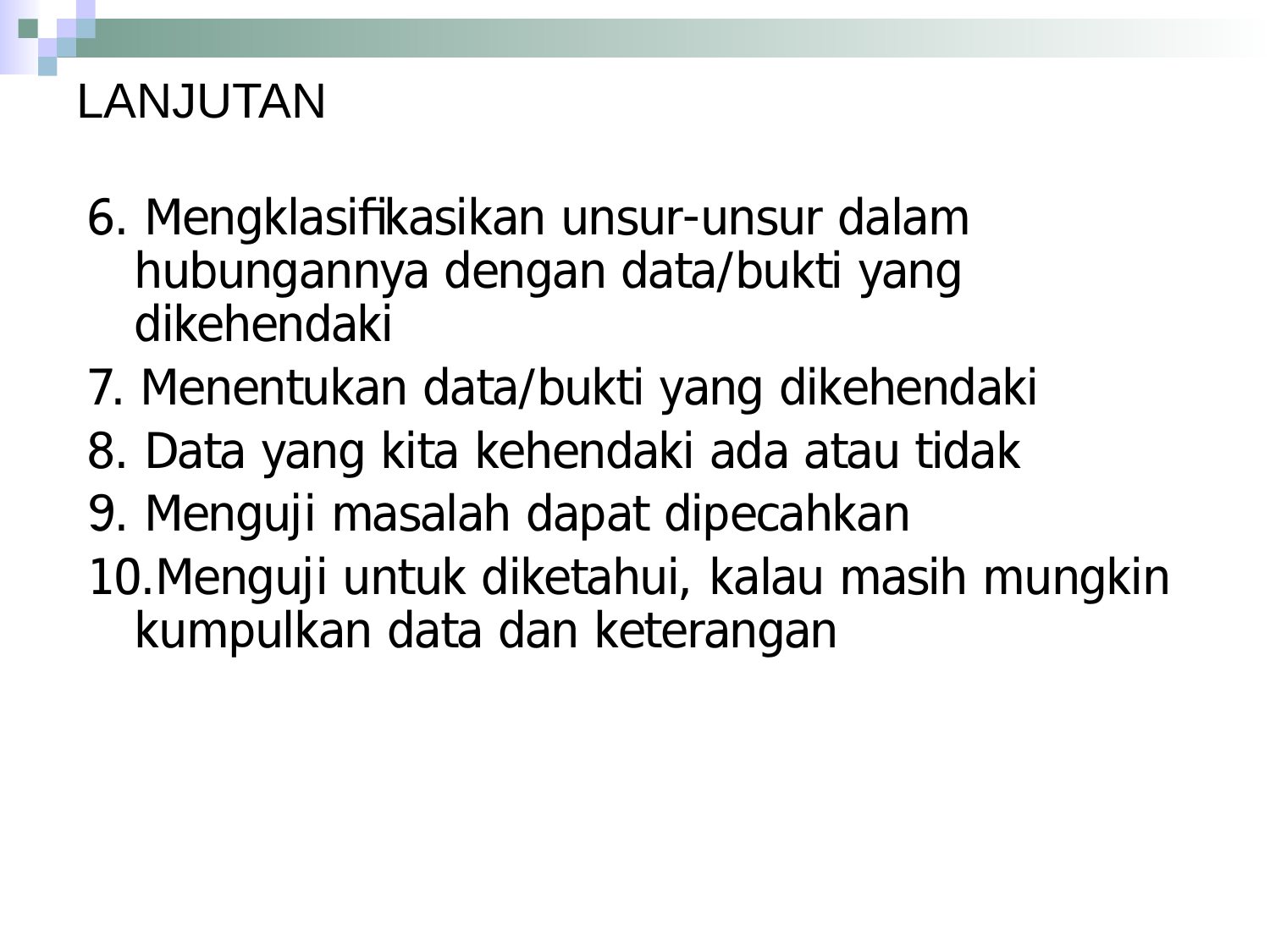

# LANJUTAN
6. Mengklasifikasikan unsur-unsur dalam hubungannya dengan data/bukti yang dikehendaki
7. Menentukan data/bukti yang dikehendaki
8. Data yang kita kehendaki ada atau tidak
9. Menguji masalah dapat dipecahkan
10.Menguji untuk diketahui, kalau masih mungkin kumpulkan data dan keterangan